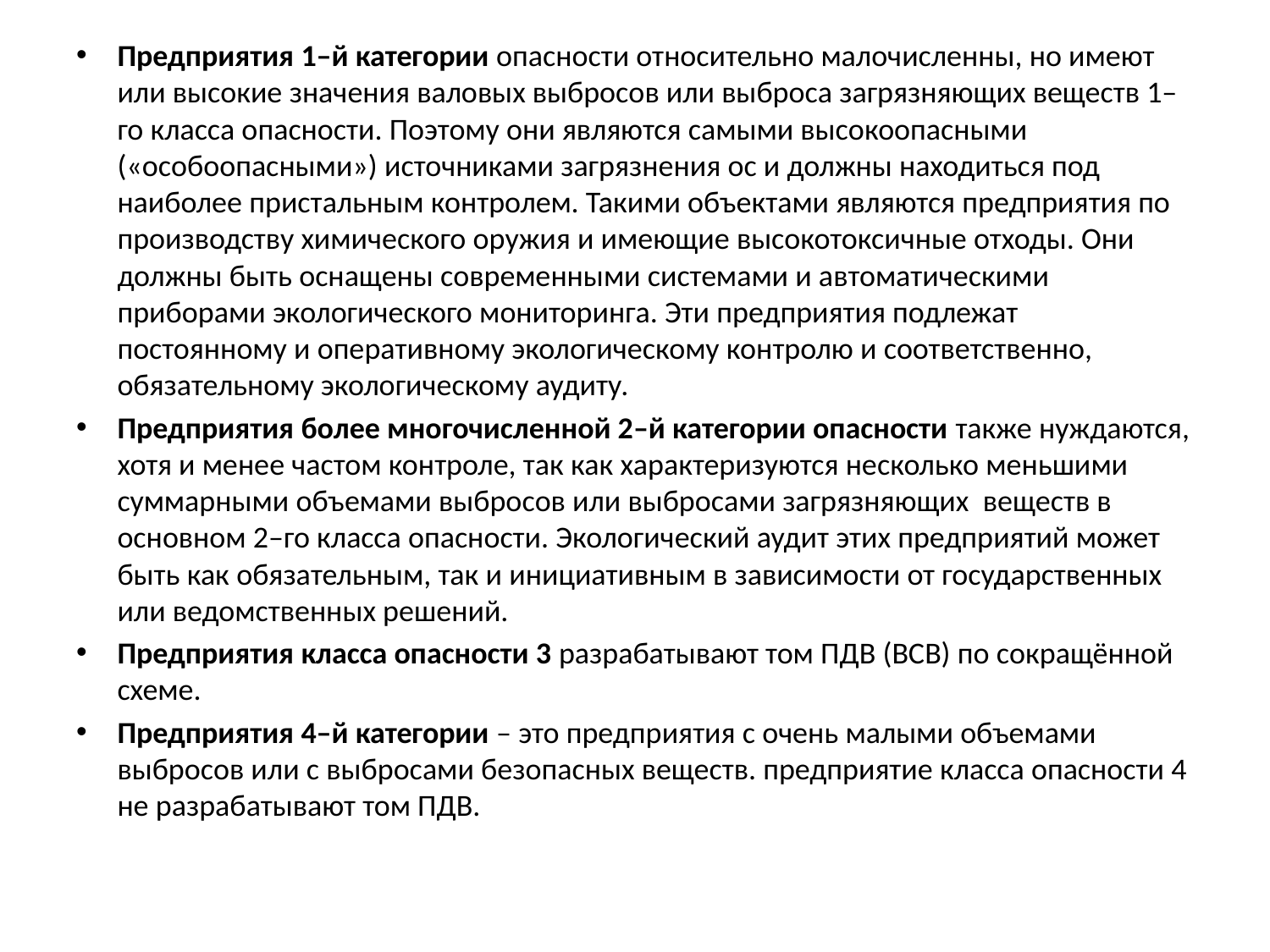

Предприятия 1–й категории опасности относительно малочисленны, но имеют или высокие значения валовых выбросов или выброса загрязняющих веществ 1–го класса опасности. Поэтому они являются самыми высокоопасными («особоопасными») источниками загрязнения ос и должны находиться под наиболее пристальным контролем. Такими объектами являются предприятия по производству химического оружия и имеющие высокотоксичные отходы. Они должны быть оснащены современными системами и автоматическими приборами экологического мониторинга. Эти предприятия подлежат постоянному и оперативному экологическому контролю и соответственно, обязательному экологическому аудиту.
Предприятия более многочисленной 2–й категории опасности также нуждаются, хотя и менее частом контроле, так как характеризуются несколько меньшими суммарными объемами выбросов или выбросами загрязняющих  веществ в основном 2–го класса опасности. Экологический аудит этих предприятий может быть как обязательным, так и инициативным в зависимости от государственных или ведомственных решений.
Предприятия класса опасности 3 разрабатывают том ПДВ (ВСВ) по сокращённой схеме.
Предприятия 4–й категории – это предприятия с очень малыми объемами выбросов или с выбросами безопасных веществ. предприятие класса опасности 4 не разрабатывают том ПДВ.